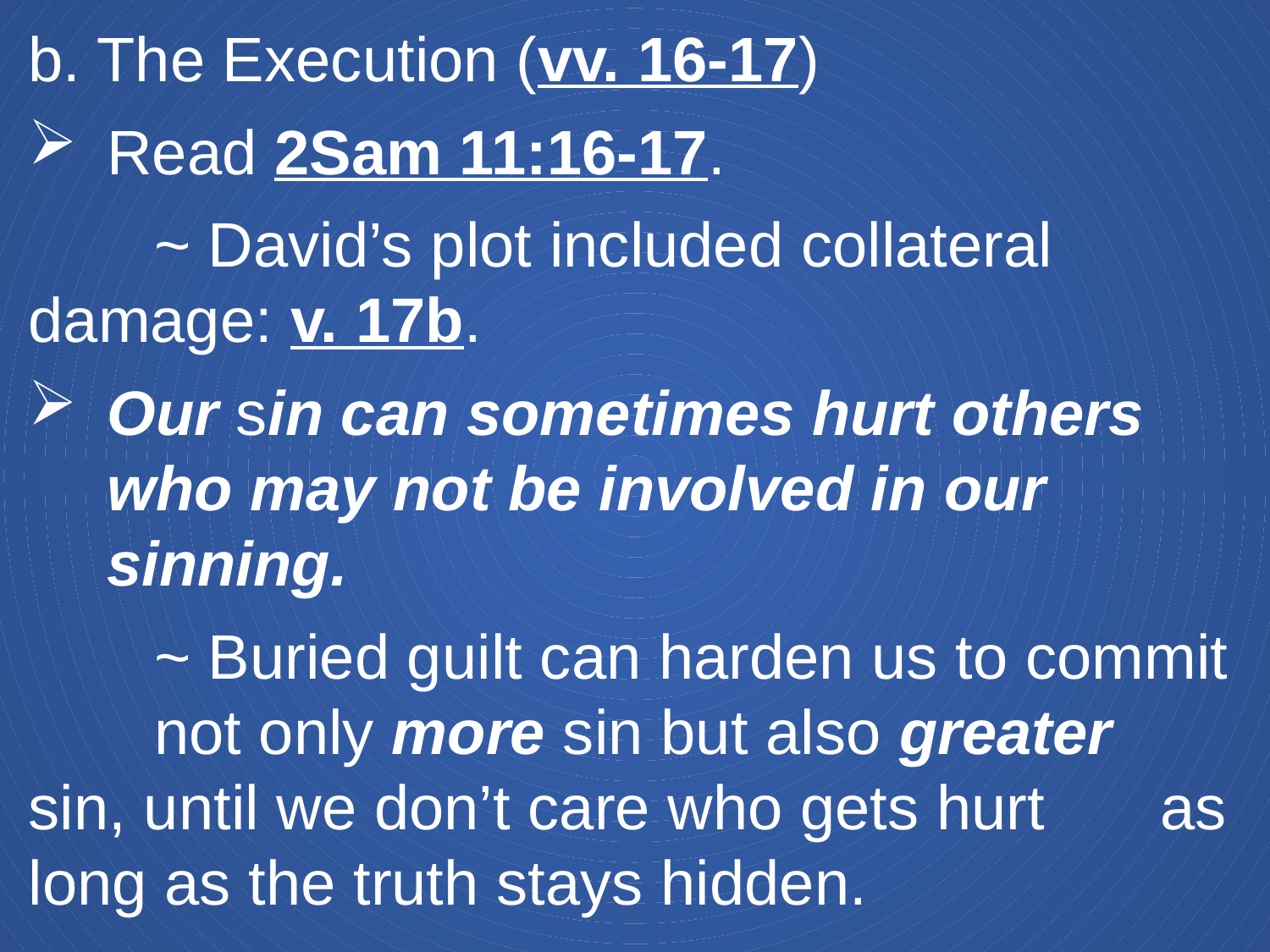

b. The Execution (vv. 16-17)
Read 2Sam 11:16-17.
	~ David’s plot included collateral 				damage: v. 17b.
Our sin can sometimes hurt others who may not be involved in our sinning.
	~ Buried guilt can harden us to commit 			not only more sin but also greater 				sin, until we don’t care who gets hurt 			as long as the truth stays hidden.